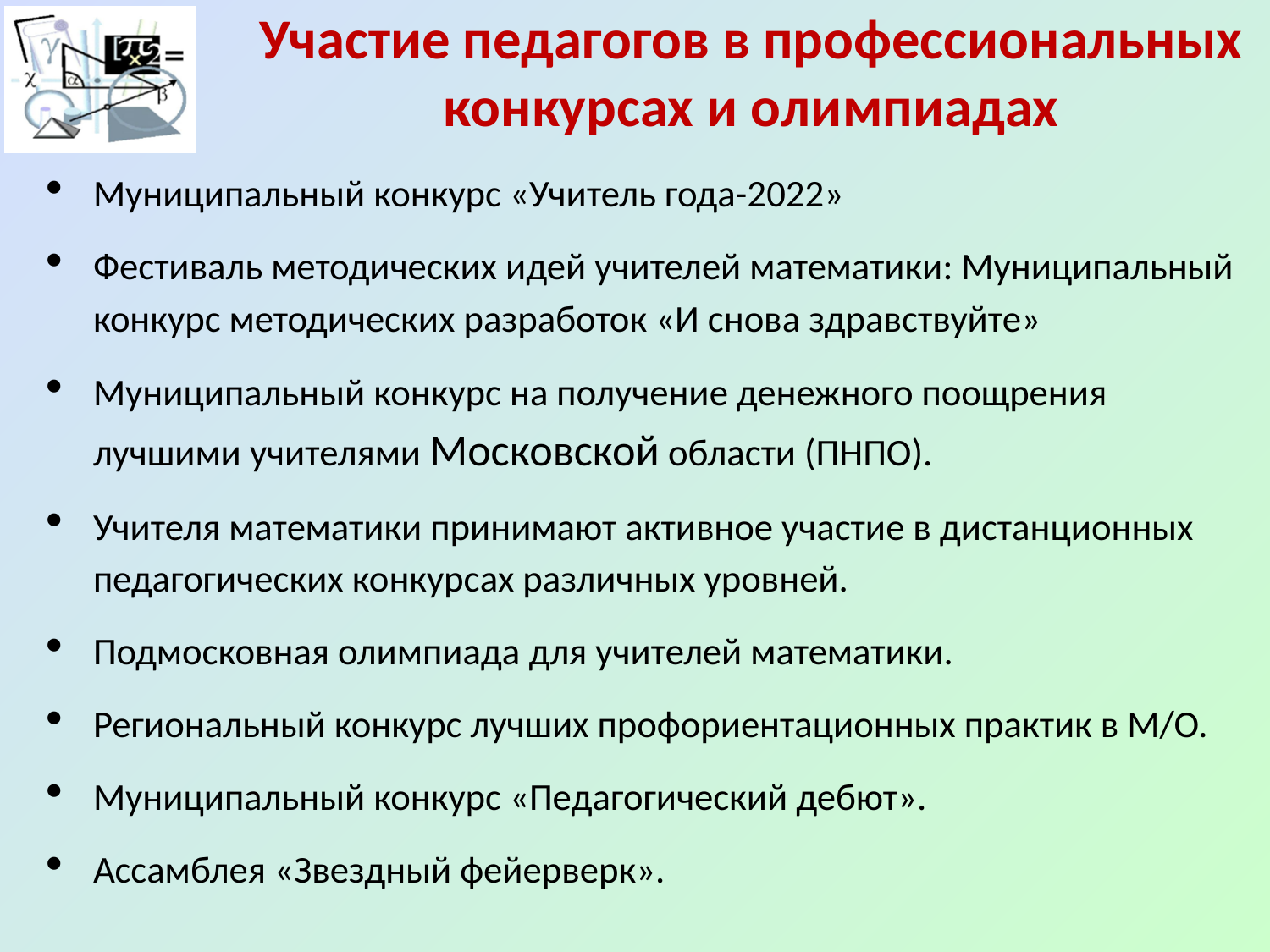

# Участие педагогов в профессиональных конкурсах и олимпиадах
Муниципальный конкурс «Учитель года-2022»
Фестиваль методических идей учителей математики: Муниципальный конкурс методических разработок «И снова здравствуйте»
Муниципальный конкурс на получение денежного поощрения лучшими учителями Московской области (ПНПО).
Учителя математики принимают активное участие в дистанционных педагогических конкурсах различных уровней.
Подмосковная олимпиада для учителей математики.
Региональный конкурс лучших профориентационных практик в М/О.
Муниципальный конкурс «Педагогический дебют».
Ассамблея «Звездный фейерверк».